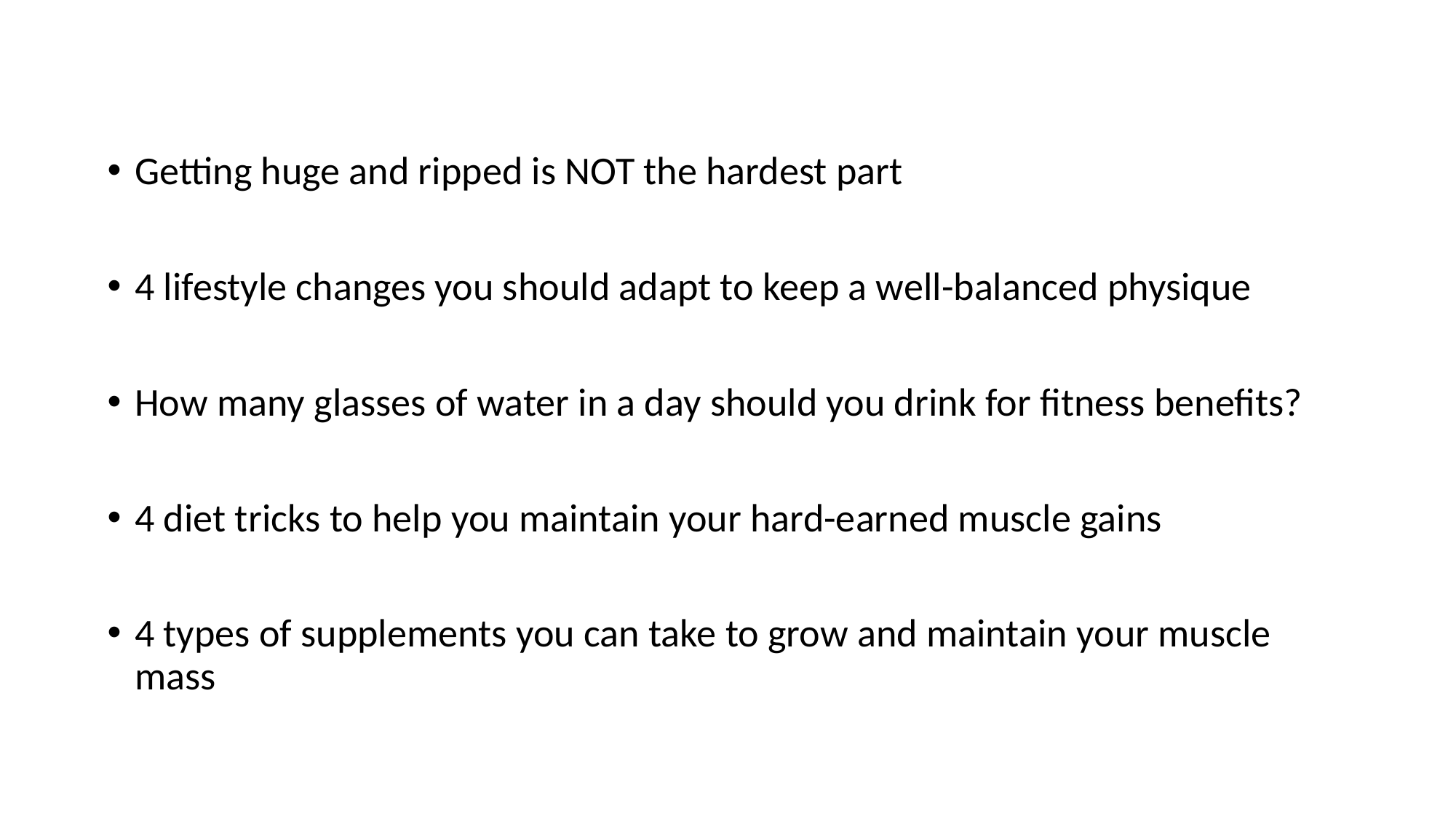

Getting huge and ripped is NOT the hardest part

4 lifestyle changes you should adapt to keep a well-balanced physique

How many glasses of water in a day should you drink for fitness benefits?

4 diet tricks to help you maintain your hard-earned muscle gains

4 types of supplements you can take to grow and maintain your muscle mass